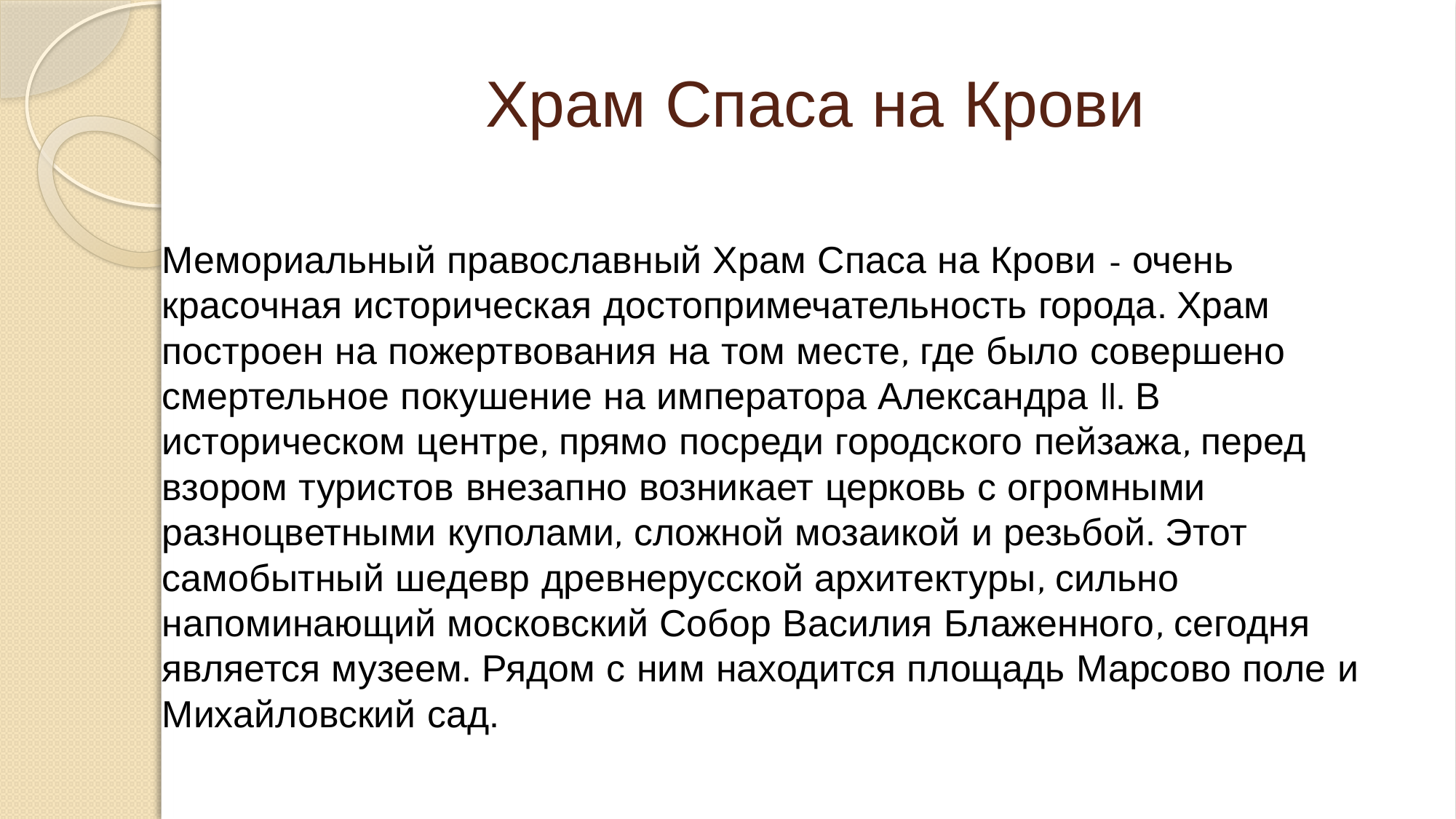

# Храм Спаса на Крови
Мемориальный православный Храм Спаса на Крови - очень красочная историческая достопримечательность города. Храм построен на пожертвования на том месте, где было совершено смертельное покушение на императора Александра II. В историческом центре, прямо посреди городского пейзажа, перед взором туристов внезапно возникает церковь с огромными разноцветными куполами, сложной мозаикой и резьбой. Этот самобытный шедевр древнерусской архитектуры, сильно напоминающий московский Собор Василия Блаженного, сегодня является музеем. Рядом с ним находится площадь Марсово поле и Михайловский сад.